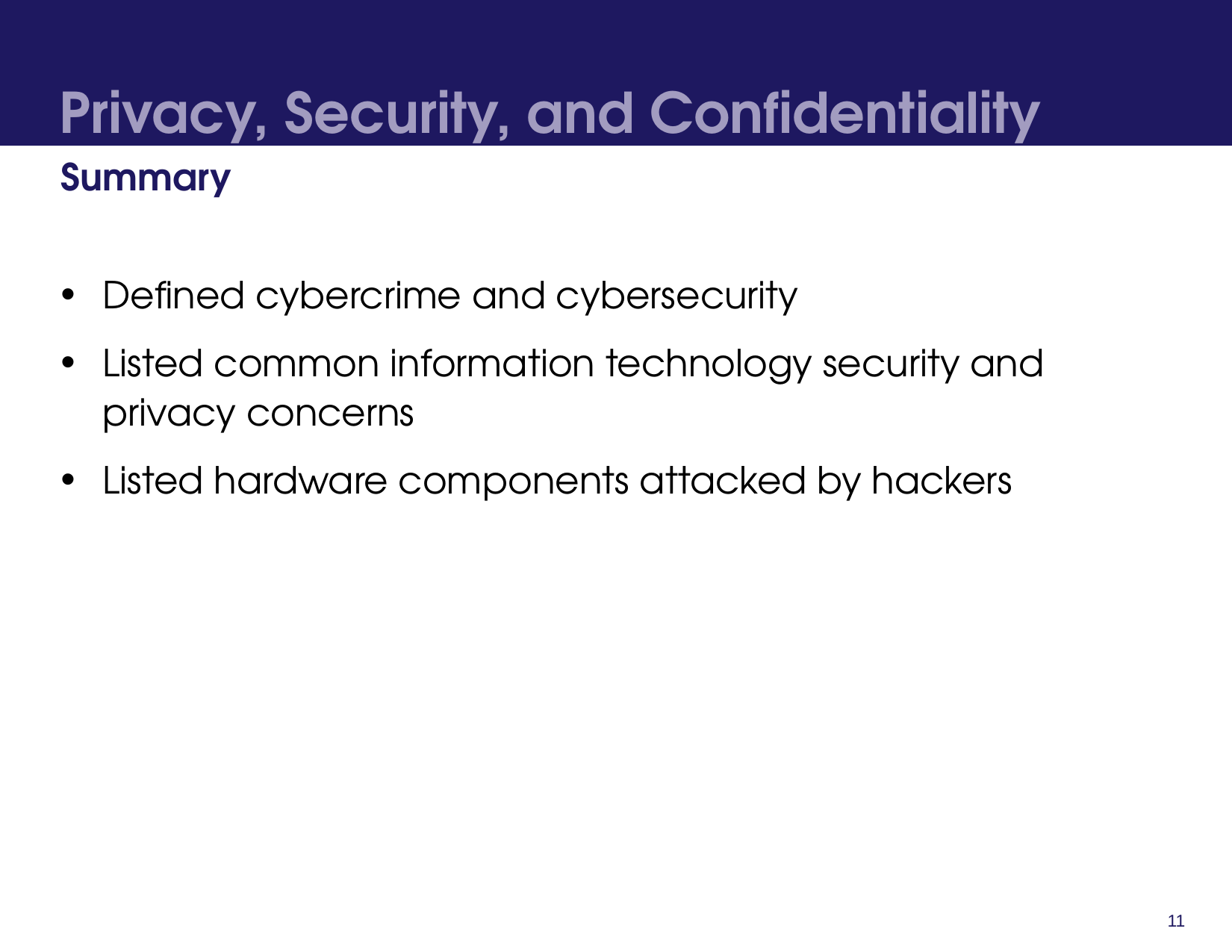

# Privacy, Security, and Confidentiality
Summary
Defined cybercrime and cybersecurity
Listed common information technology security and privacy concerns
Listed hardware components attacked by hackers
11